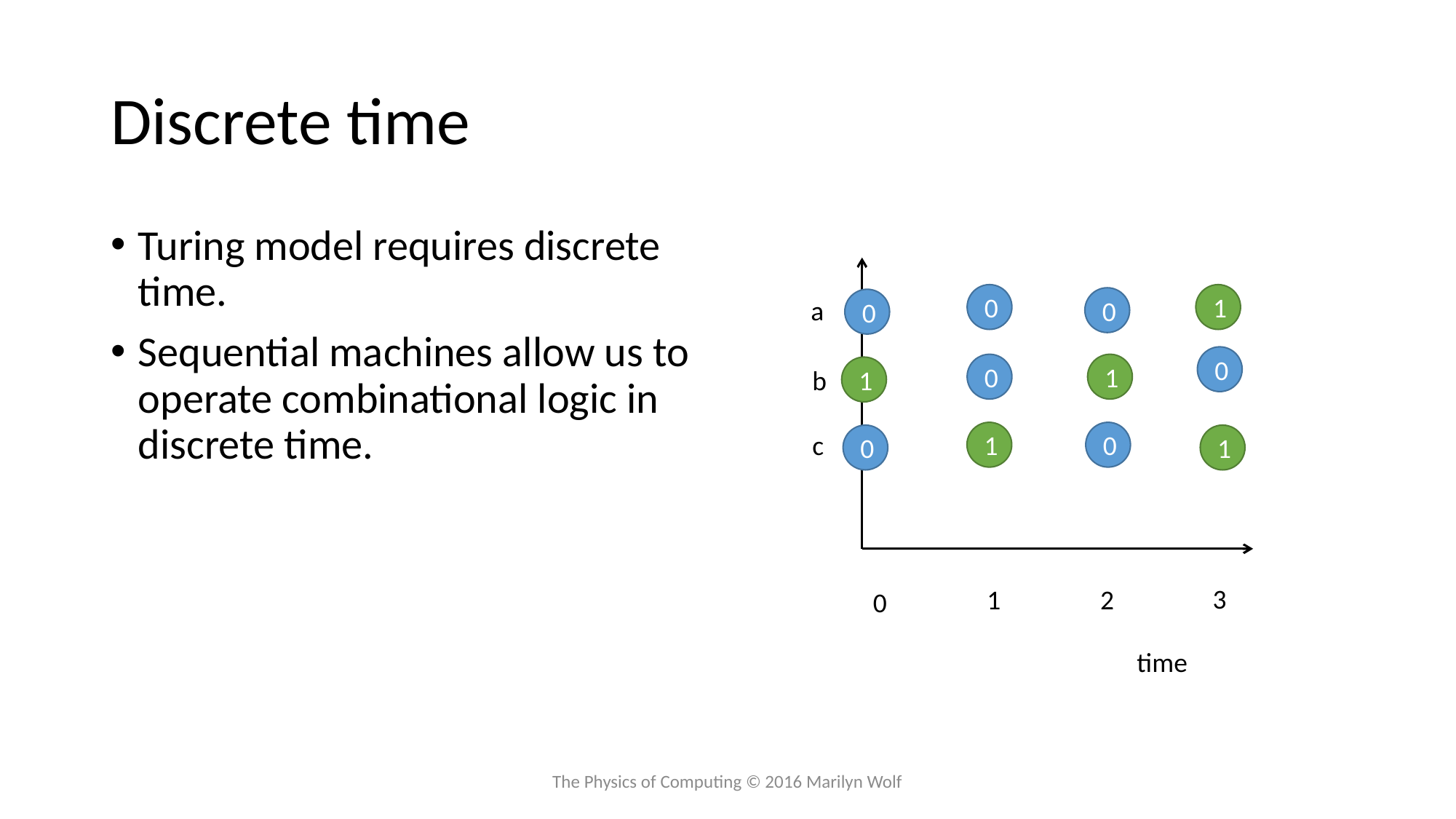

# Discrete time
Turing model requires discrete time.
Sequential machines allow us to operate combinational logic in discrete time.

0
1
0
a
0
0
0
1
1
b
1
0
c
0
1
3
2
1
0
time
The Physics of Computing © 2016 Marilyn Wolf